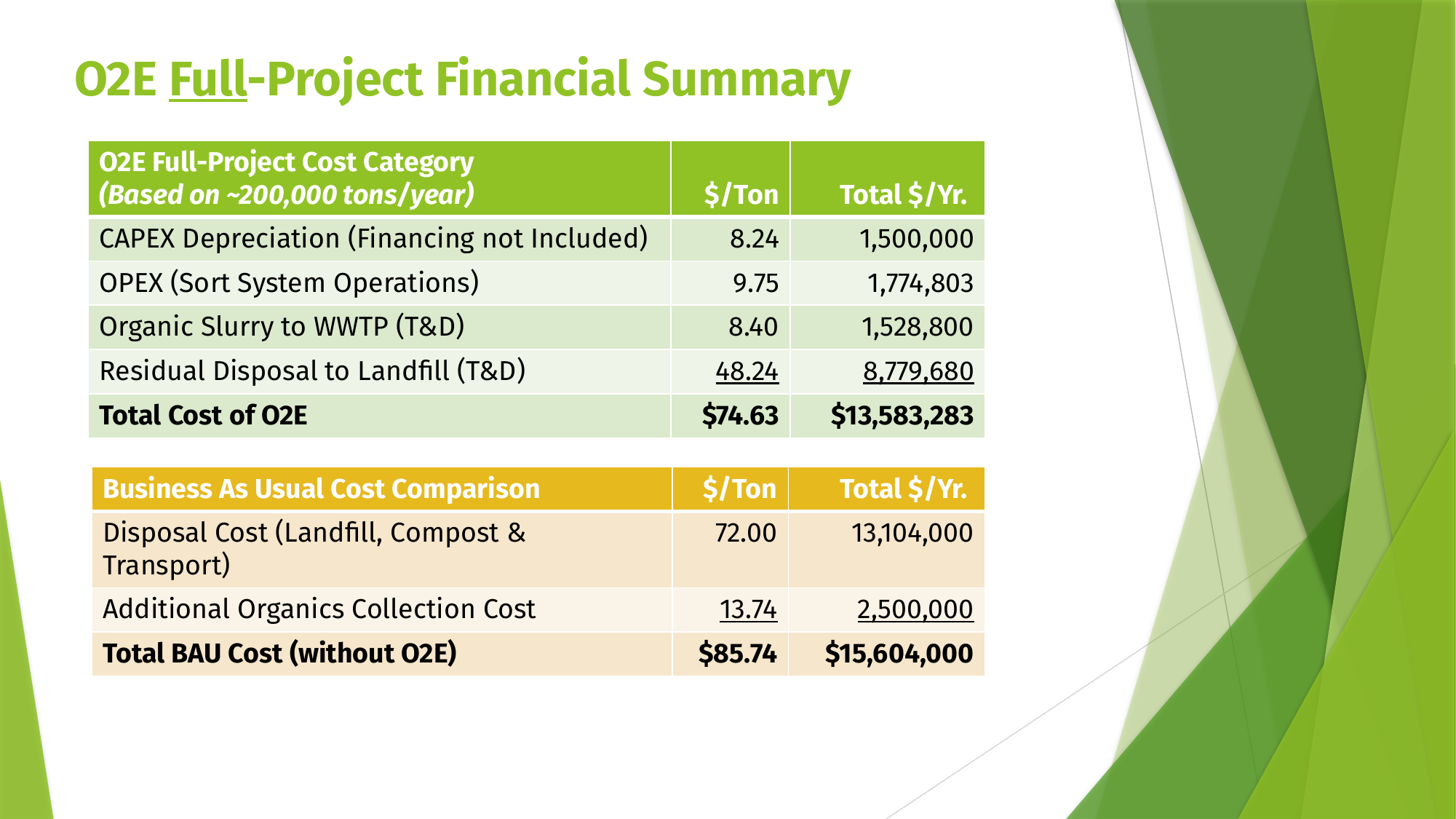

# O2E Full-Project Financial Summary
| O2E Full-Project Cost Category (Based on ~200,000 tons/year) | $/Ton | Total $/Yr. |
| --- | --- | --- |
| CAPEX Depreciation (Financing not Included) | 8.24 | 1,500,000 |
| OPEX (Sort System Operations) | 9.75 | 1,774,803 |
| Organic Slurry to WWTP (T&D) | 8.40 | 1,528,800 |
| Residual Disposal to Landfill (T&D) | 48.24 | 8,779,680 |
| Total Cost of O2E | $74.63 | $13,583,283 |
| Business As Usual Cost Comparison | $/Ton | Total $/Yr. |
| --- | --- | --- |
| Disposal Cost (Landfill, Compost & Transport) | 72.00 | 13,104,000 |
| Additional Organics Collection Cost | 13.74 | 2,500,000 |
| Total BAU Cost (without O2E) | $85.74 | $15,604,000 |